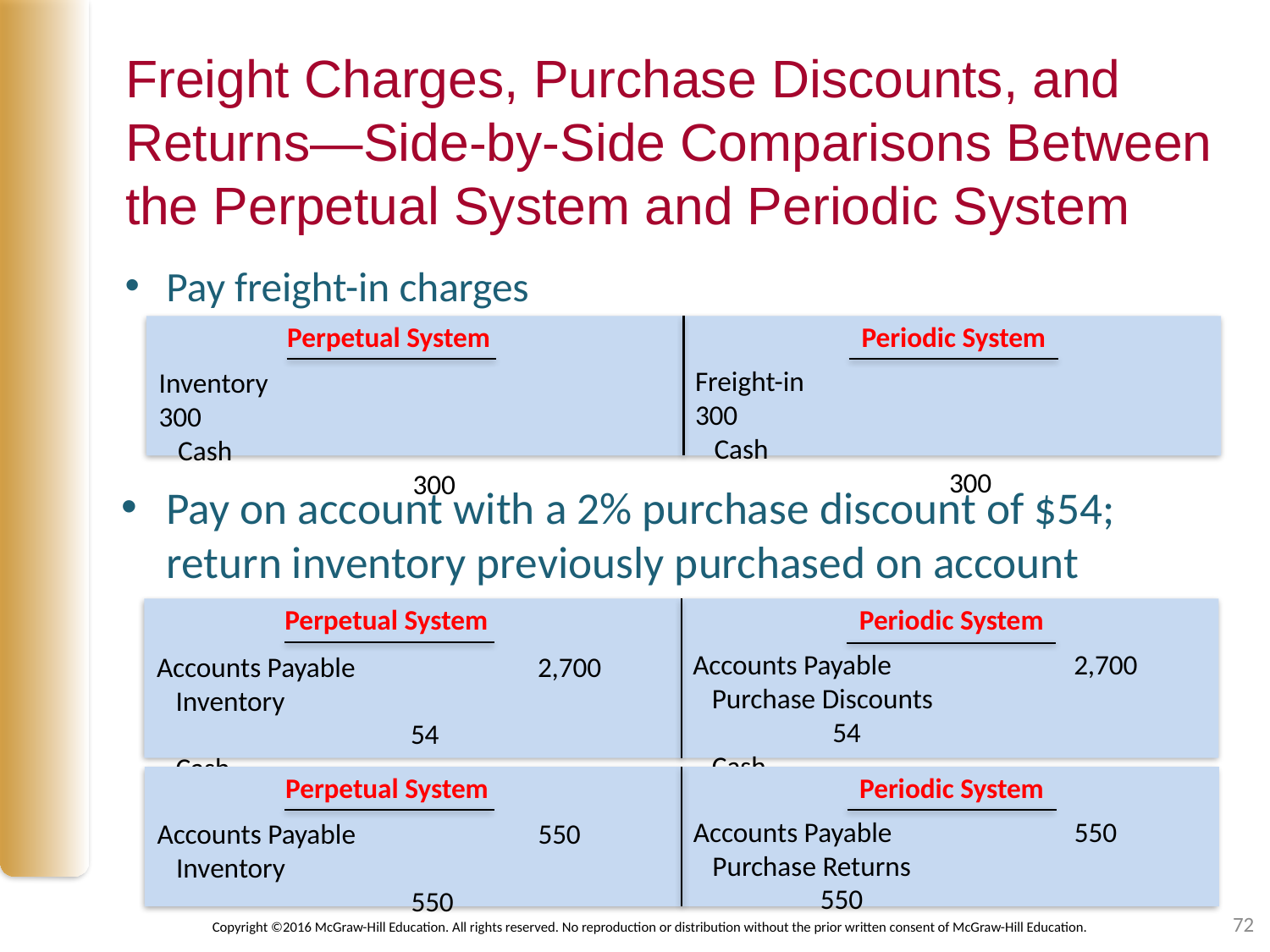

# Freight Charges, Purchase Discounts, and Returns—Side-by-Side Comparisons Between the Perpetual System and Periodic System
Pay freight-in charges
Periodic System
Perpetual System

Freight-in	  			300
   Cash						300
Inventory				300
   Cash						300
Pay on account with a 2% purchase discount of $54; return inventory previously purchased on account
Periodic System
Perpetual System

Accounts Payable	  	2,700
   Purchase Discounts				  54
   Cash					       2,646
Accounts Payable		2,700
   Inventory					54
   Cash					     2,646
Periodic System
Perpetual System

Accounts Payable	  	550
   Purchase Returns				550
Accounts Payable		550
   Inventory					550
72
Copyright ©2016 McGraw-Hill Education. All rights reserved. No reproduction or distribution without the prior written consent of McGraw-Hill Education.